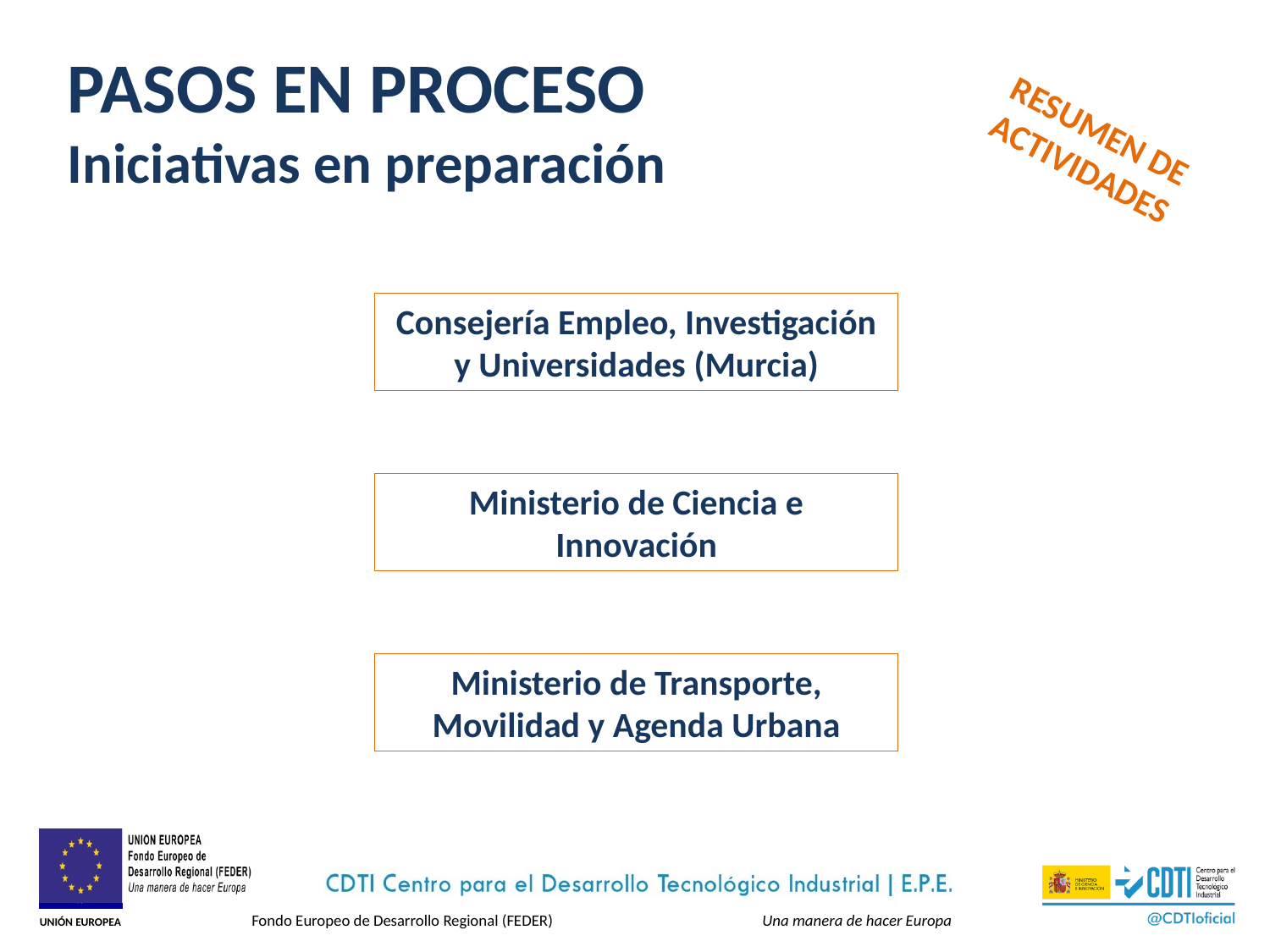

PASOS EN PROCESO
Iniciativas en preparación
RESUMEN DE ACTIVIDADES
Consejería Empleo, Investigación y Universidades (Murcia)
Ministerio de Ciencia e Innovación
Ministerio de Transporte, Movilidad y Agenda Urbana
12